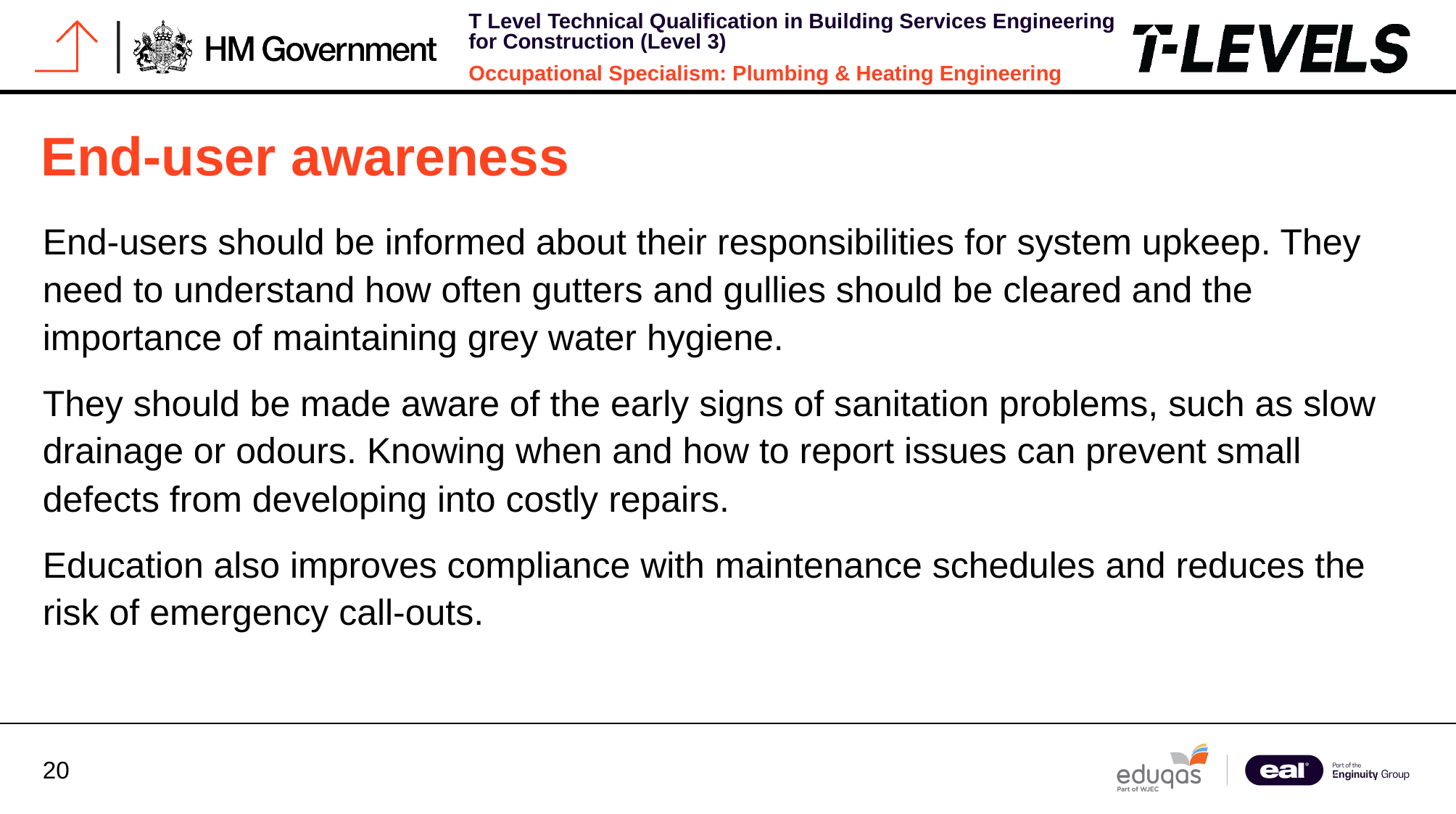

# End-user awareness
End-users should be informed about their responsibilities for system upkeep. They need to understand how often gutters and gullies should be cleared and the importance of maintaining grey water hygiene.
They should be made aware of the early signs of sanitation problems, such as slow drainage or odours. Knowing when and how to report issues can prevent small defects from developing into costly repairs.
Education also improves compliance with maintenance schedules and reduces the risk of emergency call-outs.